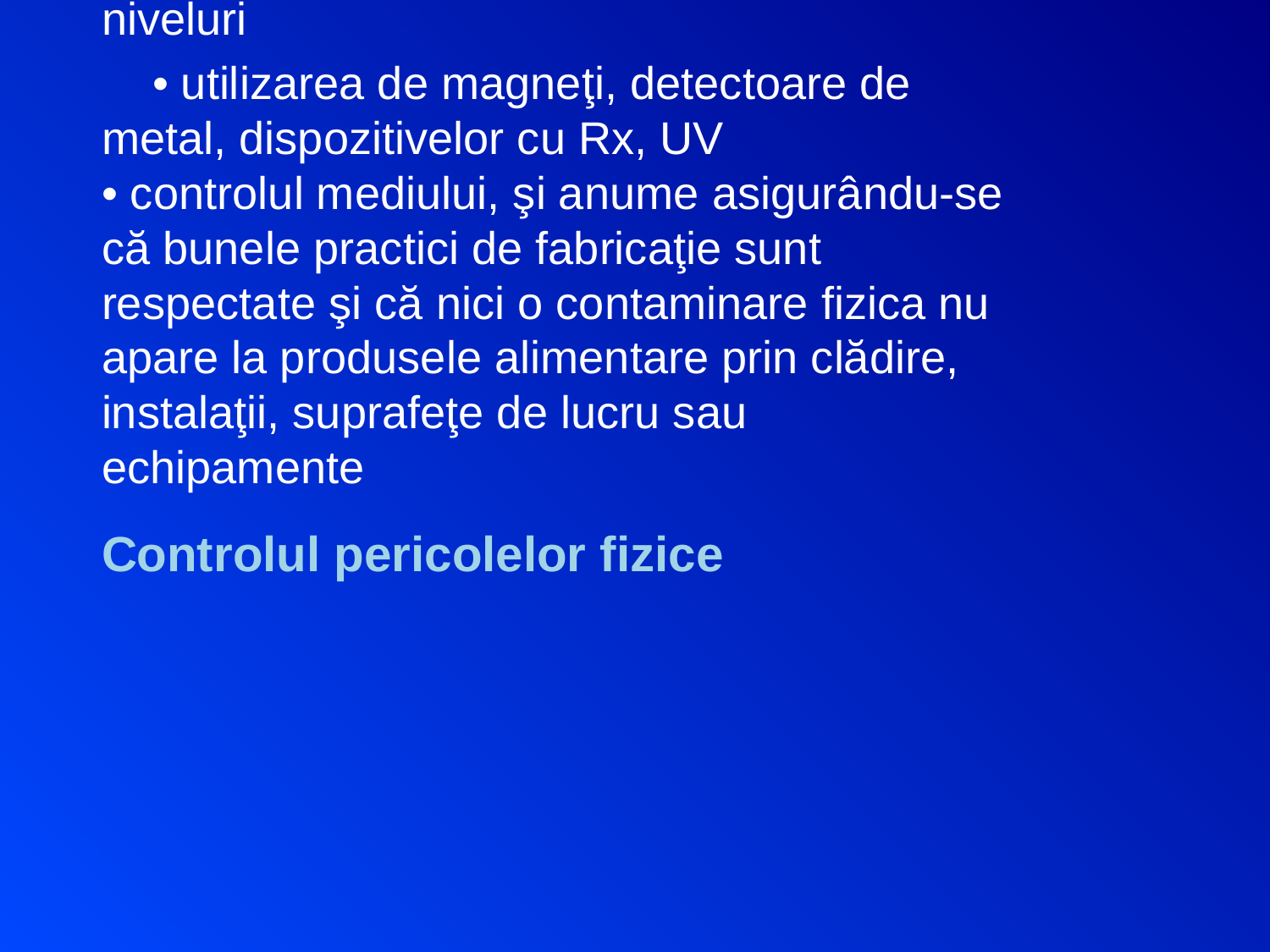

Controlul pericolelor fizice
    • specificaţii pentru materii prime şi ingrediente şi certificatul furnizorului pt niveluri
    • utilizarea de magneţi, detectoare de metal, dispozitivelor cu Rx, UV
• controlul mediului, şi anume asigurându-se că bunele practici de fabricaţie sunt respectate şi că nici o contaminare fizica nu apare la produsele alimentare prin clădire, instalaţii, suprafeţe de lucru sau echipamente